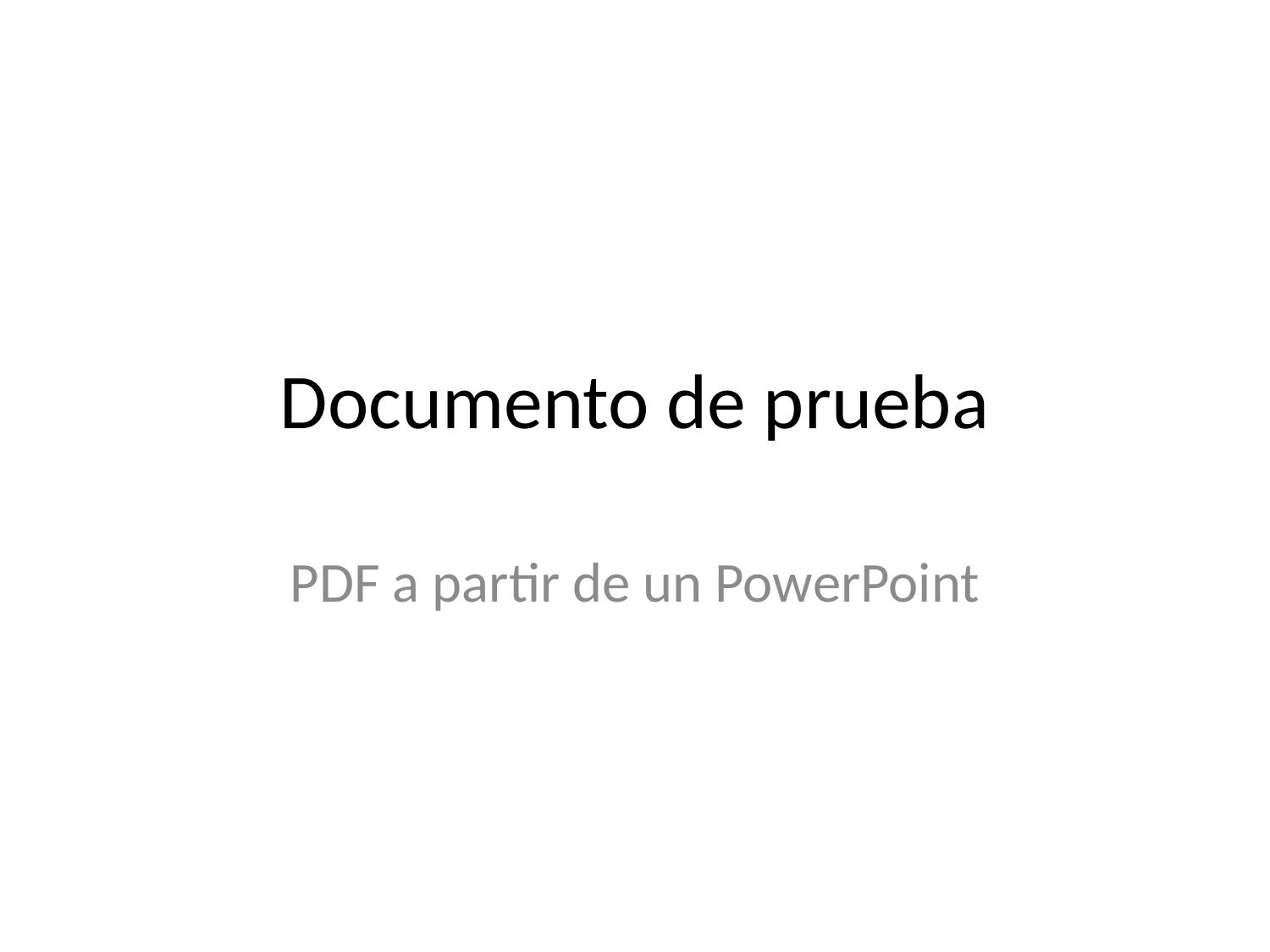

# Documento de prueba
PDF a partir de un PowerPoint